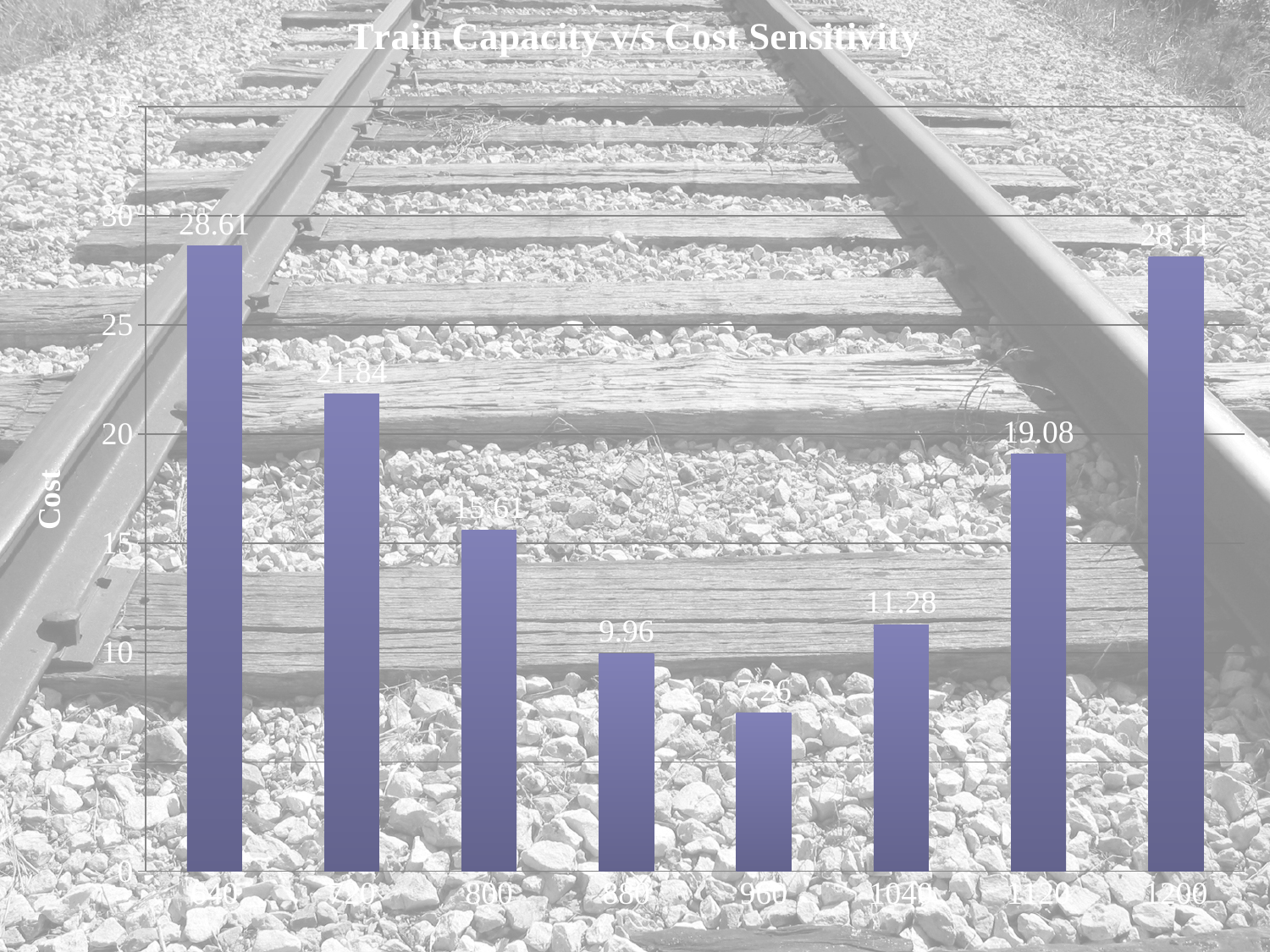

### Chart: Train Capacity v/s Cost Sensitivity

| Category |  |
|---|---|
| 640 | 28.61 |
| 720 | 21.84 |
| 800 | 15.61 |
| 880 | 9.960000000000003 |
| 960 | 7.26 |
| 1040 | 11.28 |
| 1120 | 19.07999999999999 |
| 1200 | 28.11 |